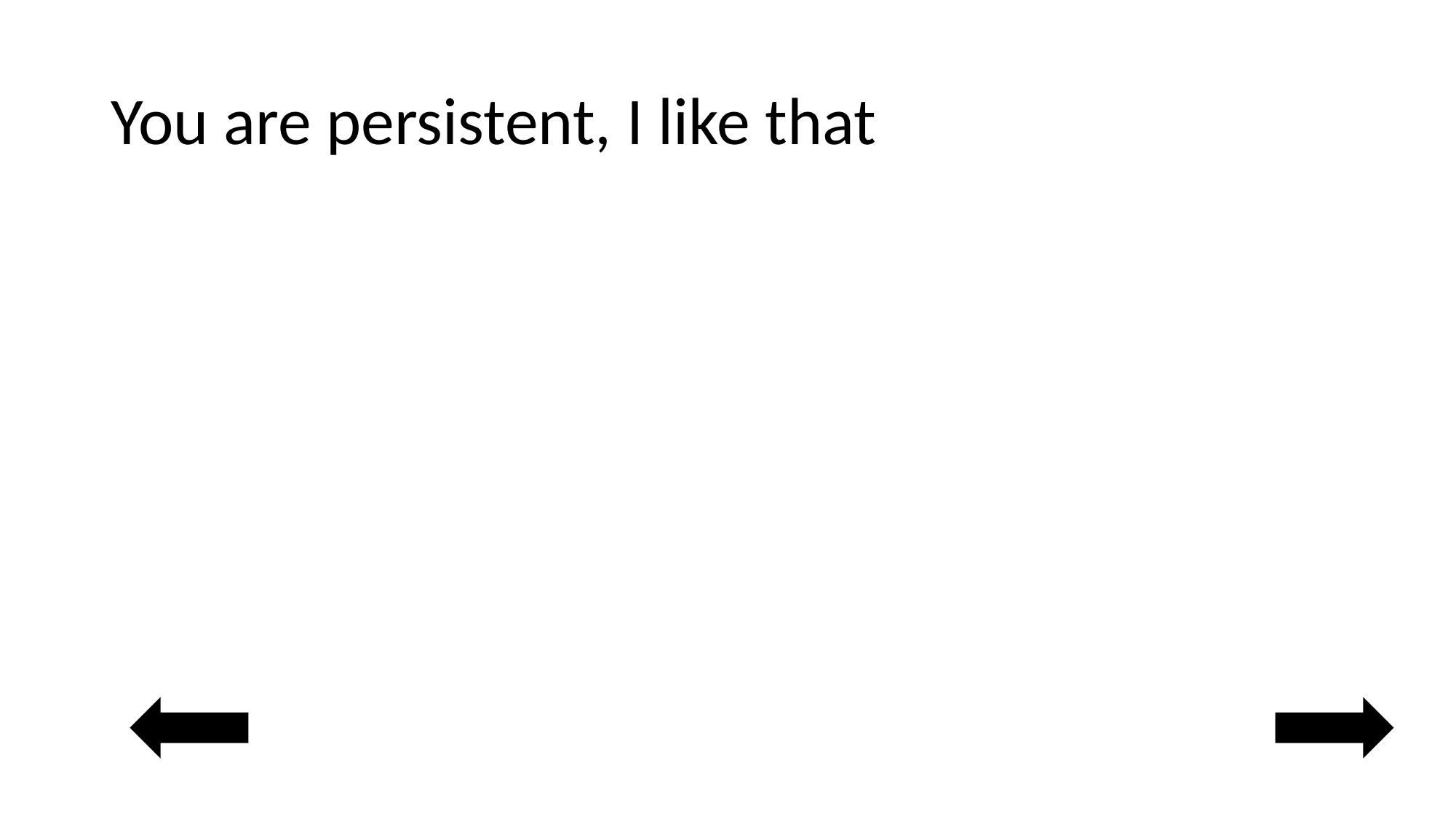

# You are persistent, I like that